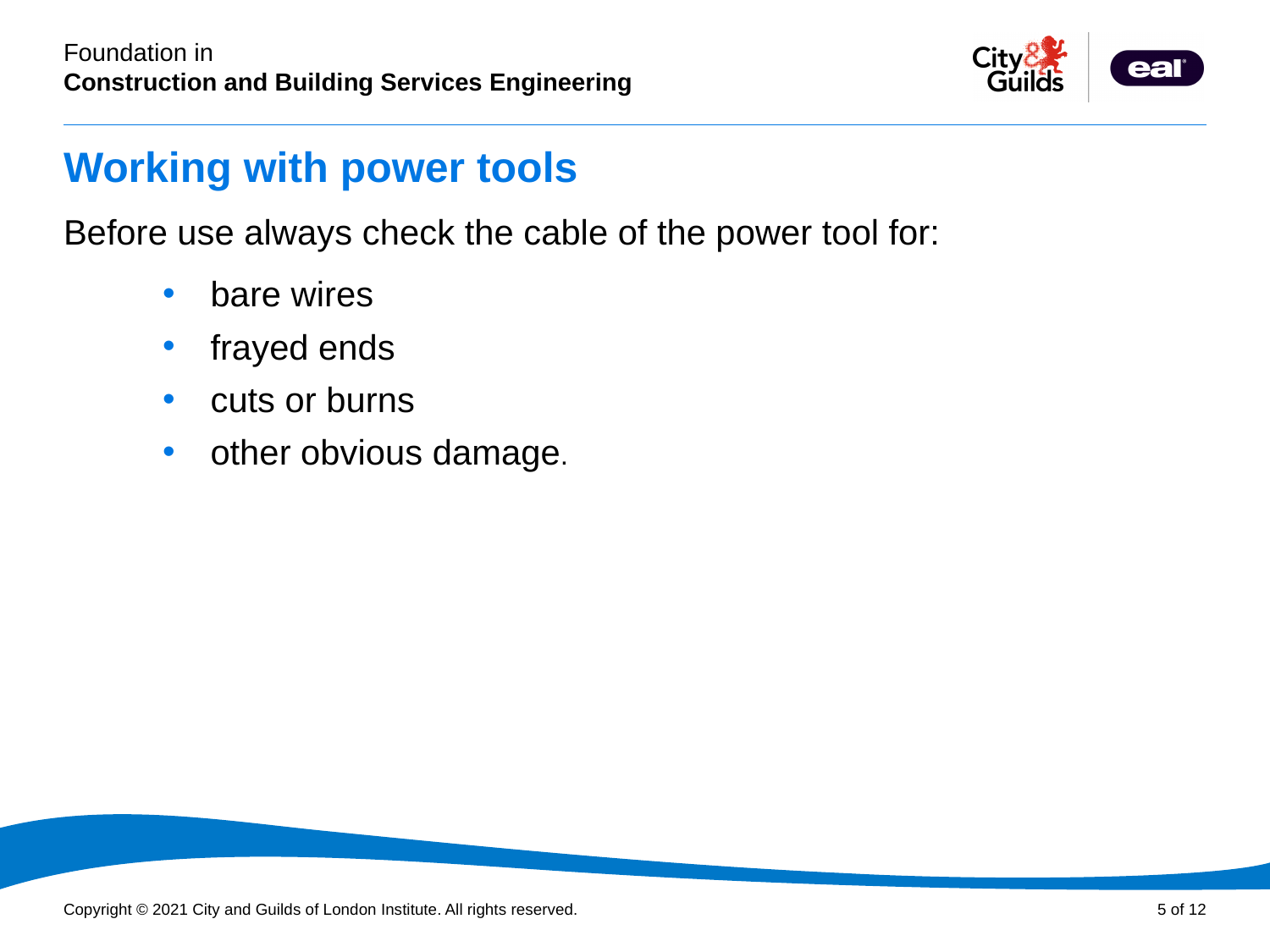

# Working with power tools
Before use always check the cable of the power tool for:
bare wires
frayed ends
cuts or burns
other obvious damage.